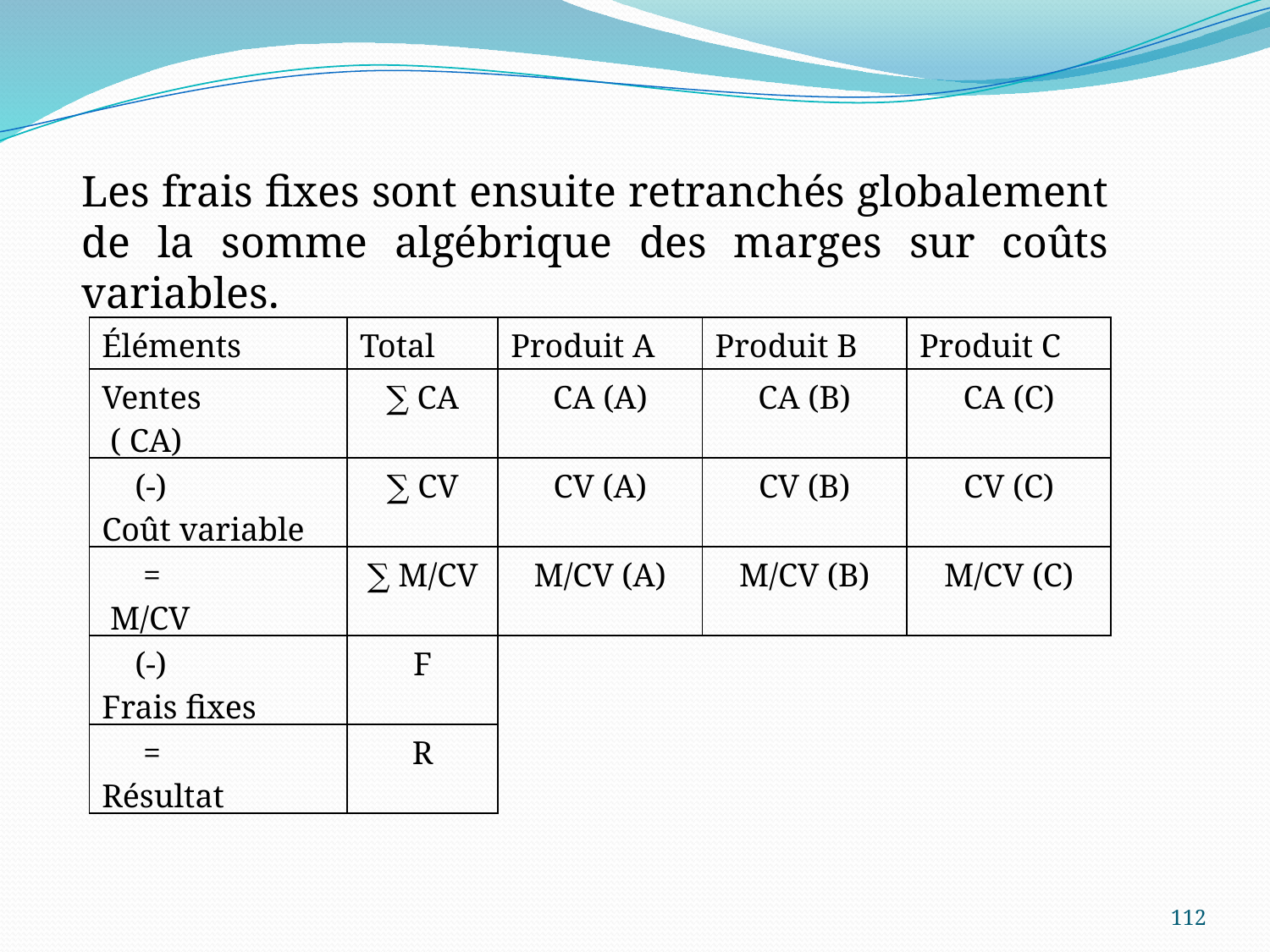

Les frais fixes sont ensuite retranchés globalement de la somme algébrique des marges sur coûts variables.
| Éléments | Total | Produit A | Produit B | Produit C |
| --- | --- | --- | --- | --- |
| Ventes ( CA) | ∑ CA | CA (A) | CA (B) | CA (C) |
| (-) Coût variable | ∑ CV | CV (A) | CV (B) | CV (C) |
| = M/CV | ∑ M/CV | M/CV (A) | M/CV (B) | M/CV (C) |
| (-) Frais fixes | F |  |  |  |
| = Résultat | R |  |  |  |
112